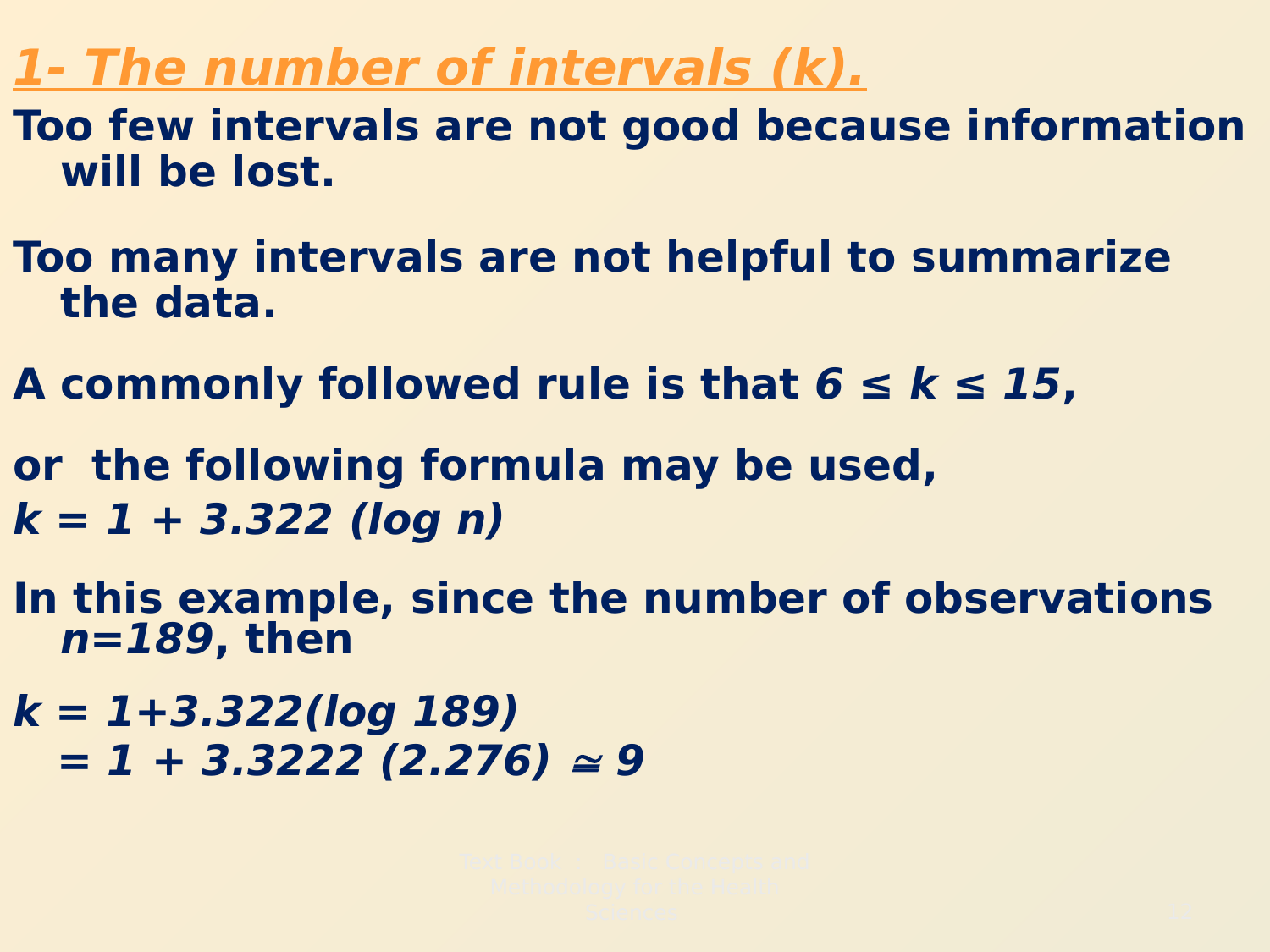

1- The number of intervals (k).
Too few intervals are not good because information will be lost.

Too many intervals are not helpful to summarize the data.

A commonly followed rule is that 6 ≤ k ≤ 15,

or  the following formula may be used,
k = 1 + 3.322 (log n)

In this example, since the number of observations n=189, then

k = 1+3.322(log 189)
   = 1 + 3.3222 (2.276) ≅ 9

12
Text Book  :   Basic Concepts and Methodology for the Health Sciences